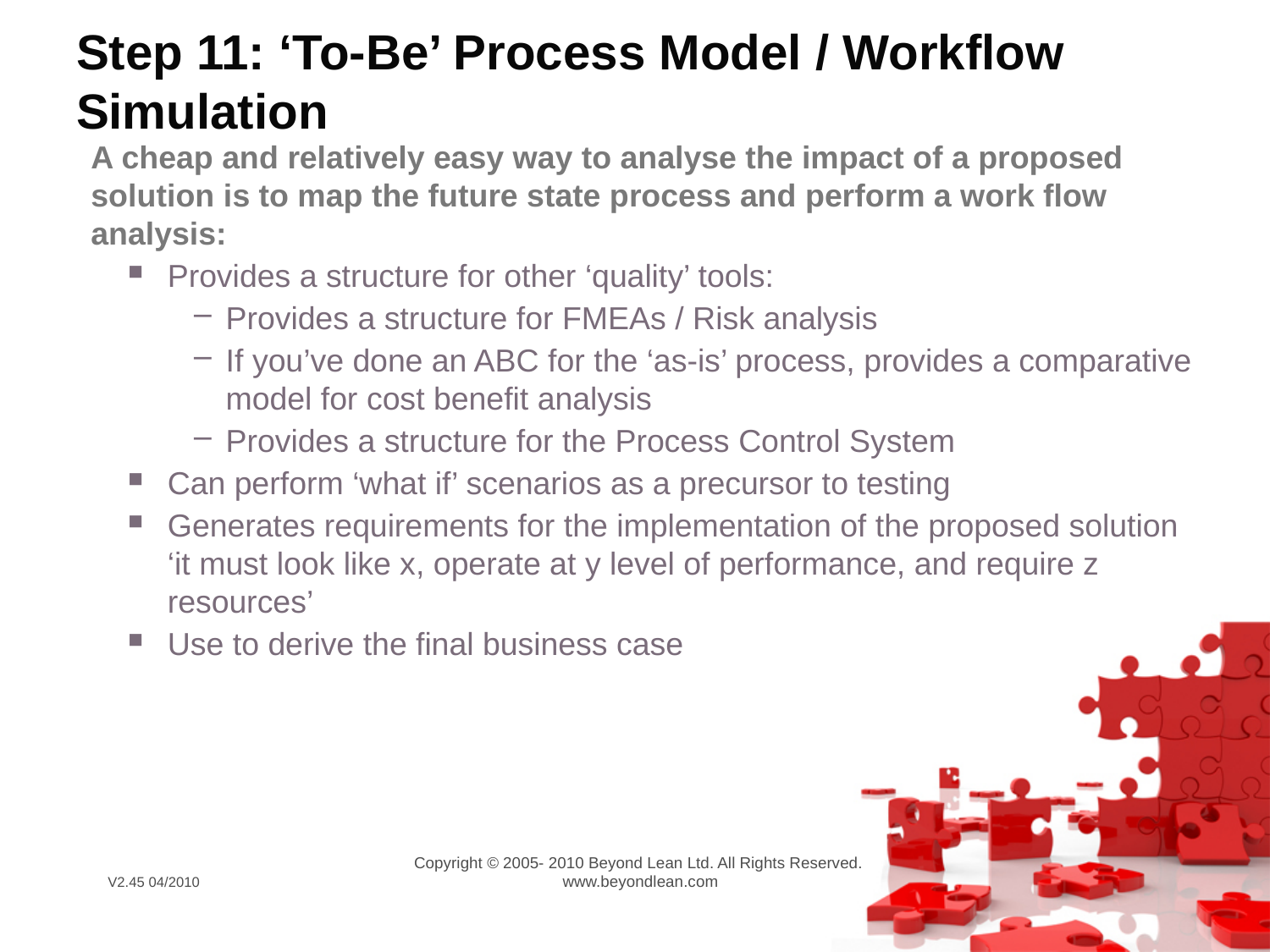

# Step 11: ‘To-Be’ Process Model / Workflow Simulation
A cheap and relatively easy way to analyse the impact of a proposed solution is to map the future state process and perform a work flow analysis:
Provides a structure for other ‘quality’ tools:
Provides a structure for FMEAs / Risk analysis
If you’ve done an ABC for the ‘as-is’ process, provides a comparative model for cost benefit analysis
Provides a structure for the Process Control System
Can perform ‘what if’ scenarios as a precursor to testing
Generates requirements for the implementation of the proposed solution ‘it must look like x, operate at y level of performance, and require z resources’
Use to derive the final business case